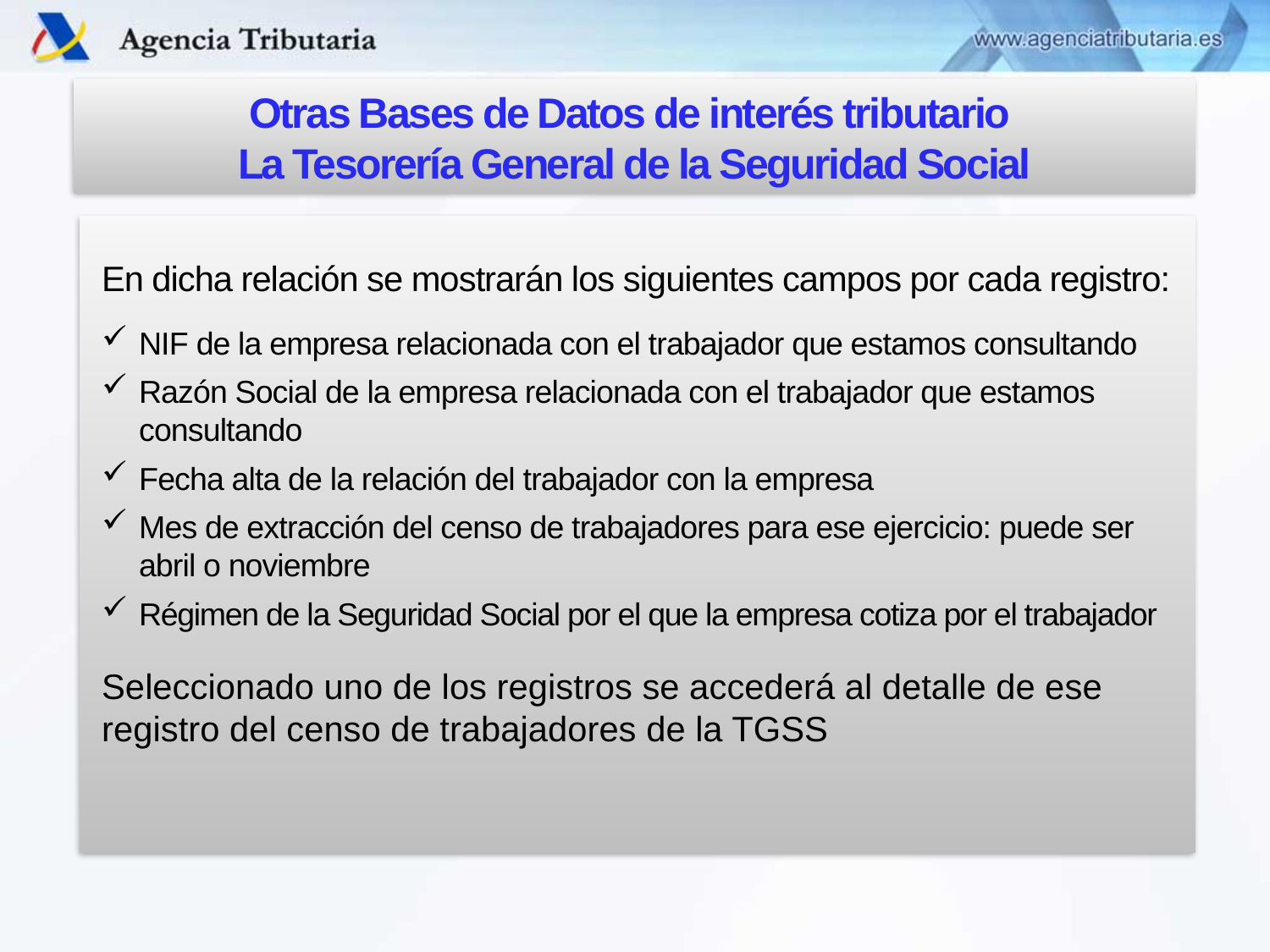

Otras Bases de Datos de interés tributario
La Tesorería General de la Seguridad Social

En dicha relación se mostrarán los siguientes campos por cada registro:
NIF de la empresa relacionada con el trabajador que estamos consultando
Razón Social de la empresa relacionada con el trabajador que estamos consultando
Fecha alta de la relación del trabajador con la empresa
Mes de extracción del censo de trabajadores para ese ejercicio: puede ser abril o noviembre
Régimen de la Seguridad Social por el que la empresa cotiza por el trabajador
Seleccionado uno de los registros se accederá al detalle de ese registro del censo de trabajadores de la TGSS